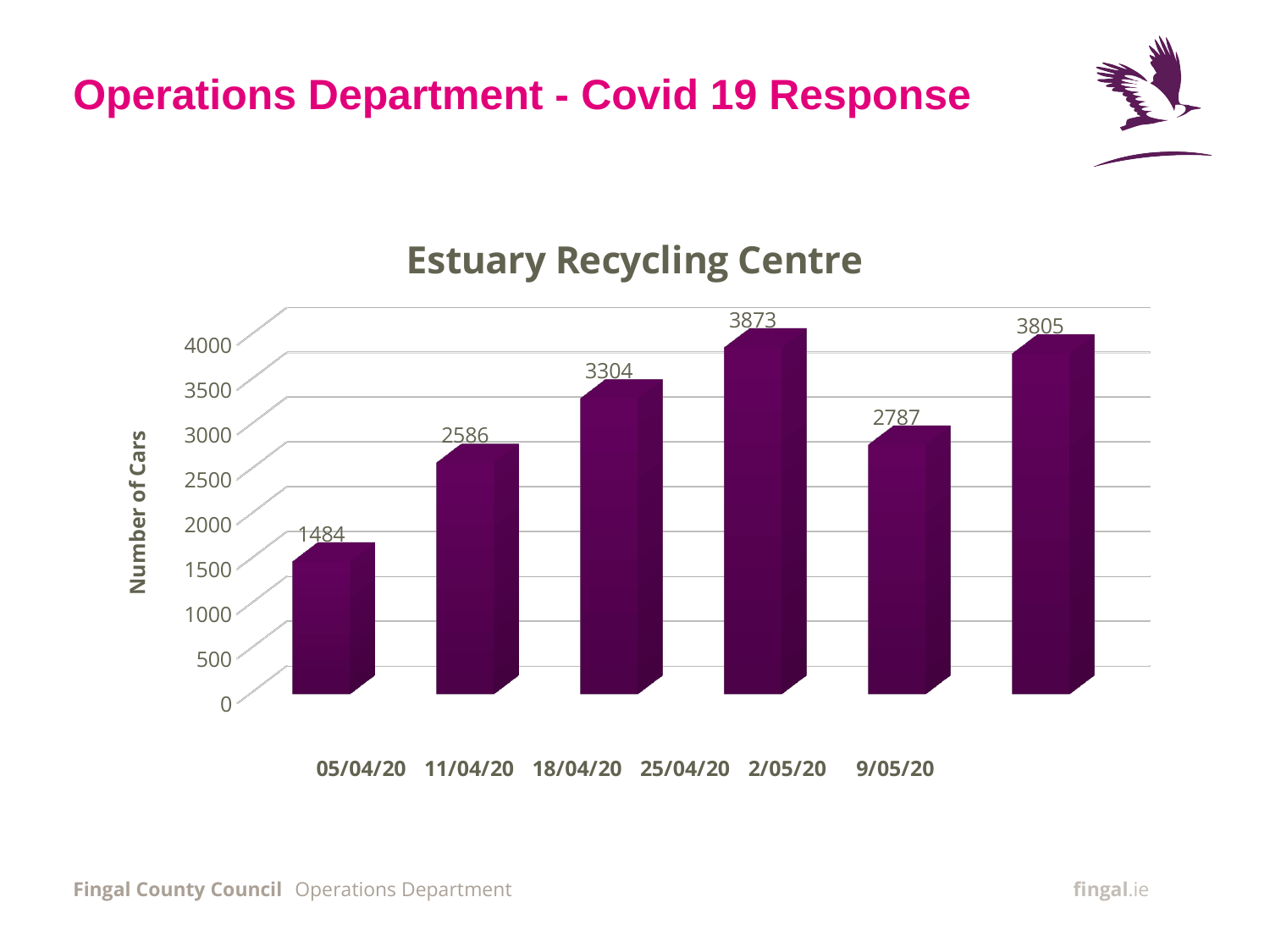

# Operations Department - Covid 19 Response

[unsupported chart]

Operations Department